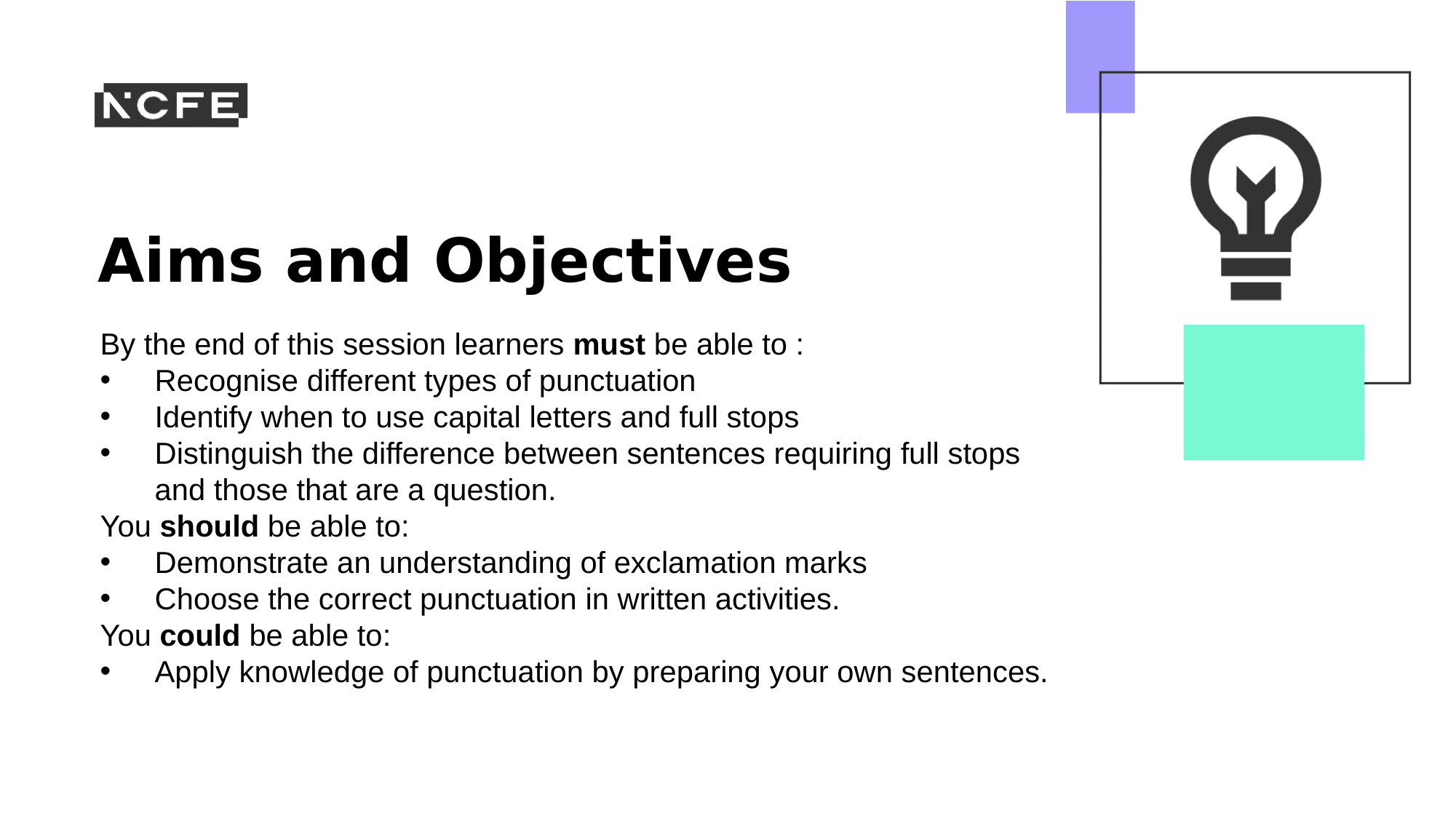

By the end of this session learners must be able to :
Recognise different types of punctuation
Identify when to use capital letters and full stops
Distinguish the difference between sentences requiring full stops and those that are a question.
You should be able to:
Demonstrate an understanding of exclamation marks
Choose the correct punctuation in written activities.
You could be able to:
Apply knowledge of punctuation by preparing your own sentences.